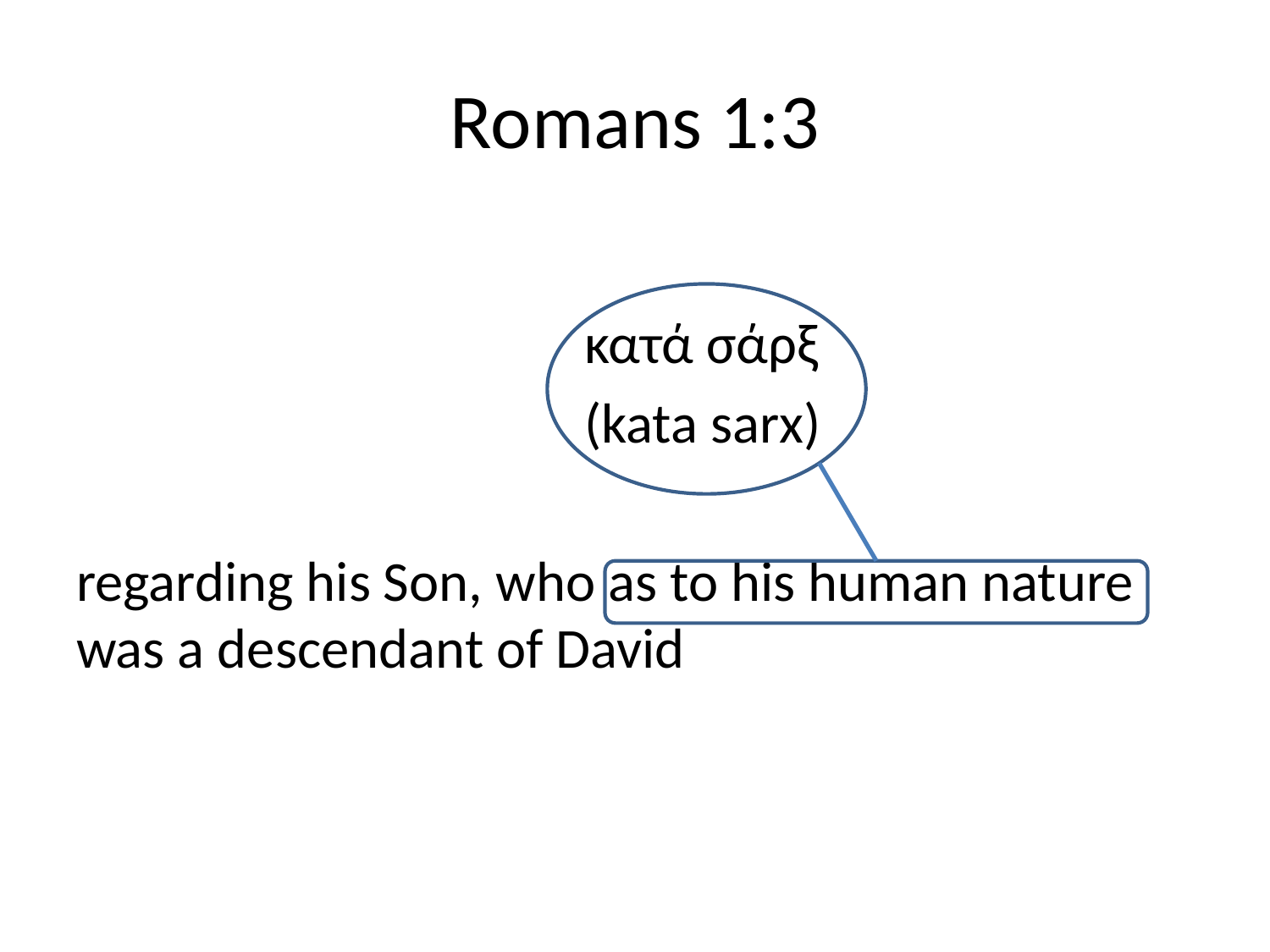

# Romans 1:3

				κατά σάρξ
				(kata sarx)

regarding his Son, who as to his human nature was a descendant of David